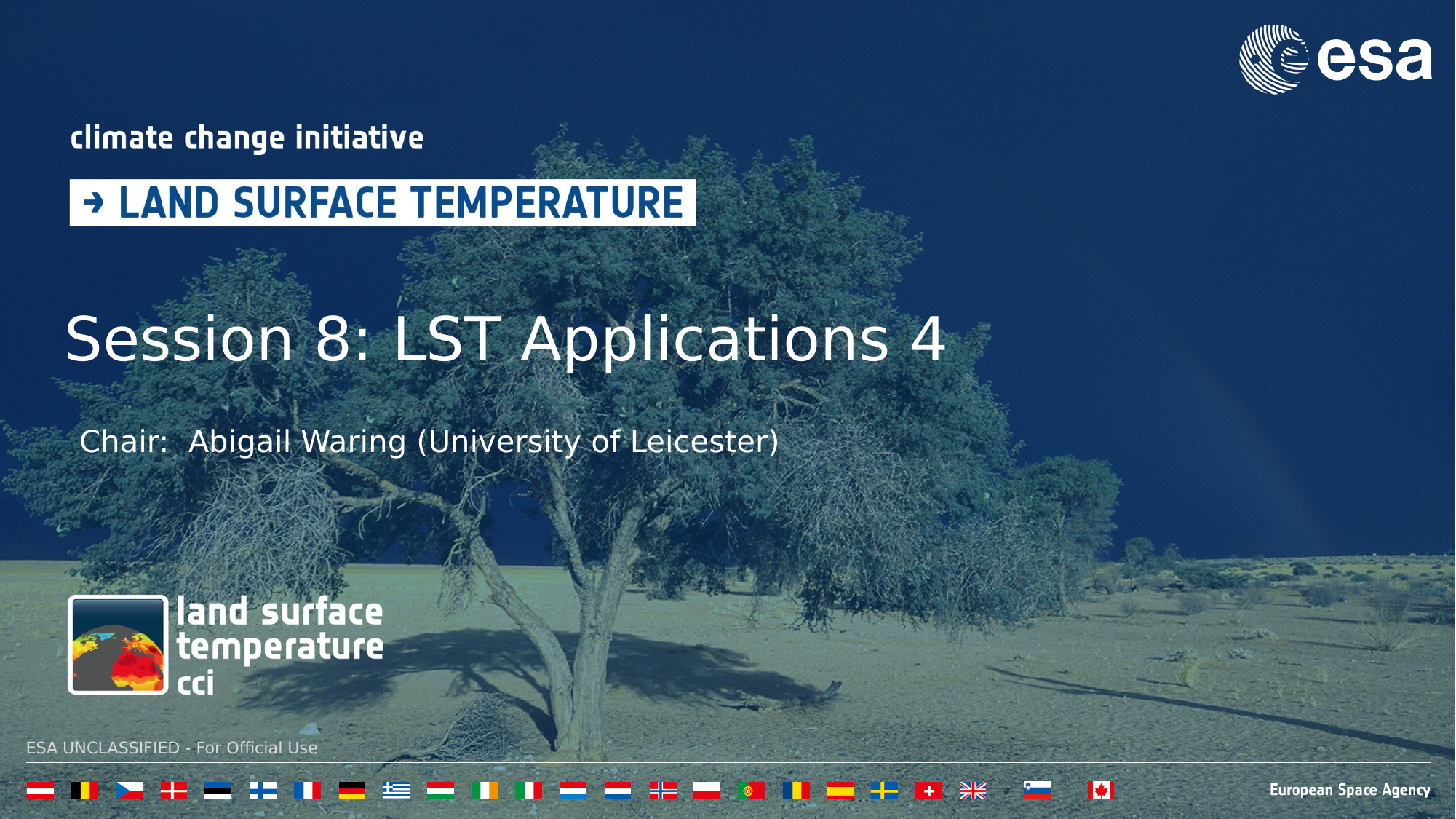

# Session 8: LST Applications 4
Chair:  Abigail Waring (University of Leicester)